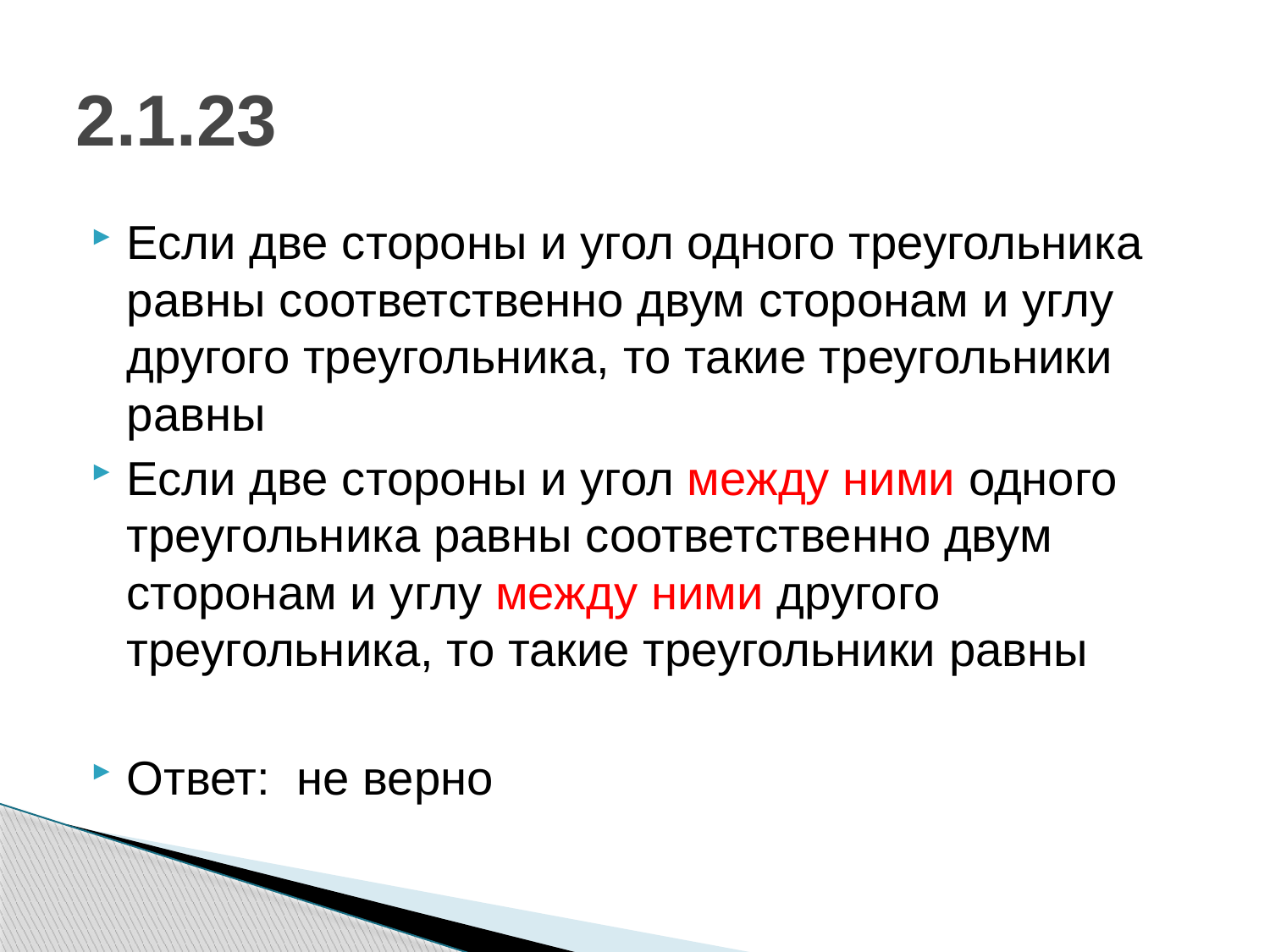

# 2.1.23
Если две стороны и угол одного треугольника равны соответственно двум сторонам и углу другого треугольника, то такие треугольники равны
Если две стороны и угол между ними одного треугольника равны соответственно двум сторонам и углу между ними другого треугольника, то такие треугольники равны

Ответ:  не верно